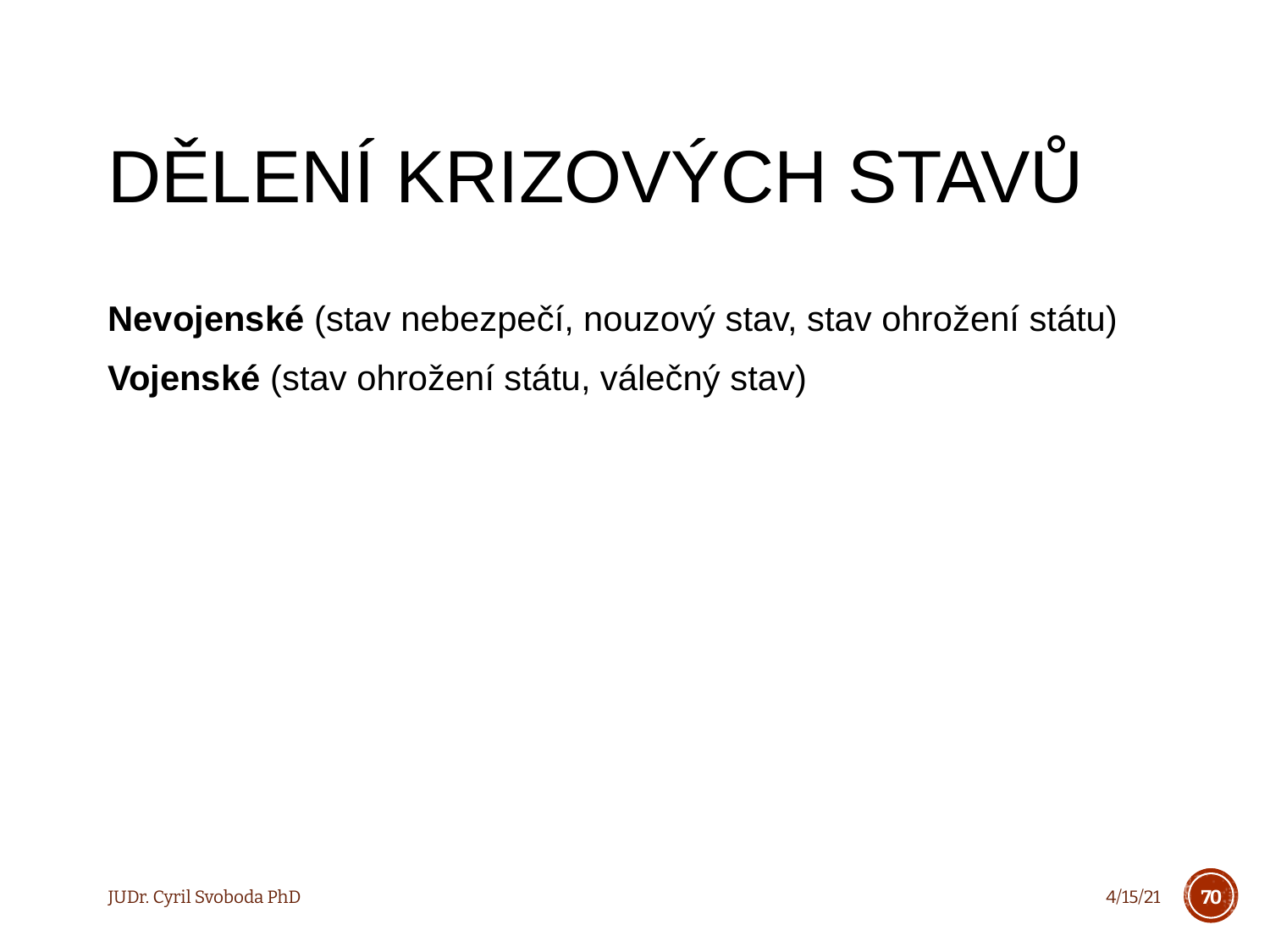

# Dělení krizových stavů
Nevojenské (stav nebezpečí, nouzový stav, stav ohrožení státu)
Vojenské (stav ohrožení státu, válečný stav)
JUDr. Cyril Svoboda PhD
4/15/21
70